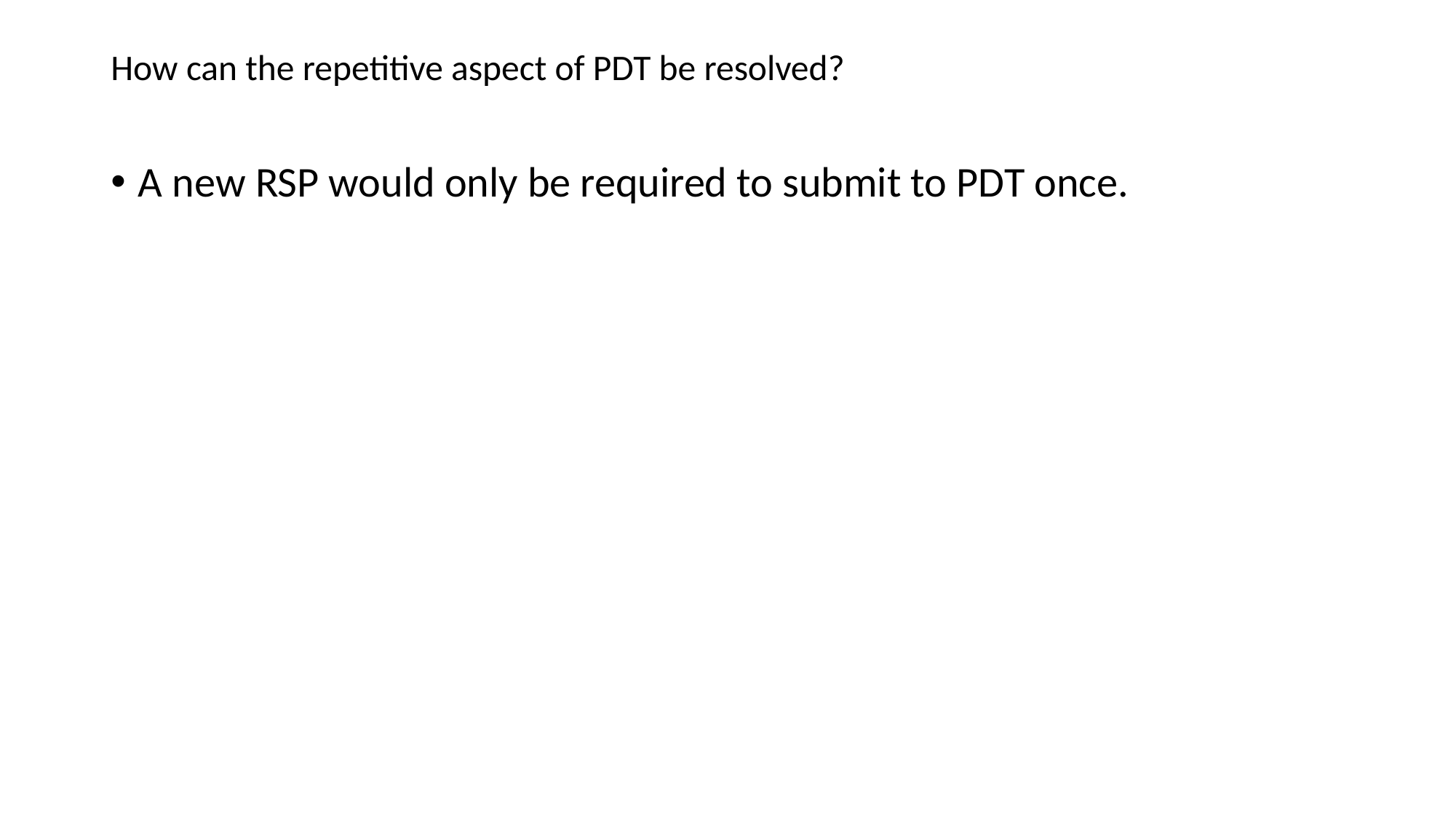

# How can the repetitive aspect of PDT be resolved?
A new RSP would only be required to submit to PDT once.